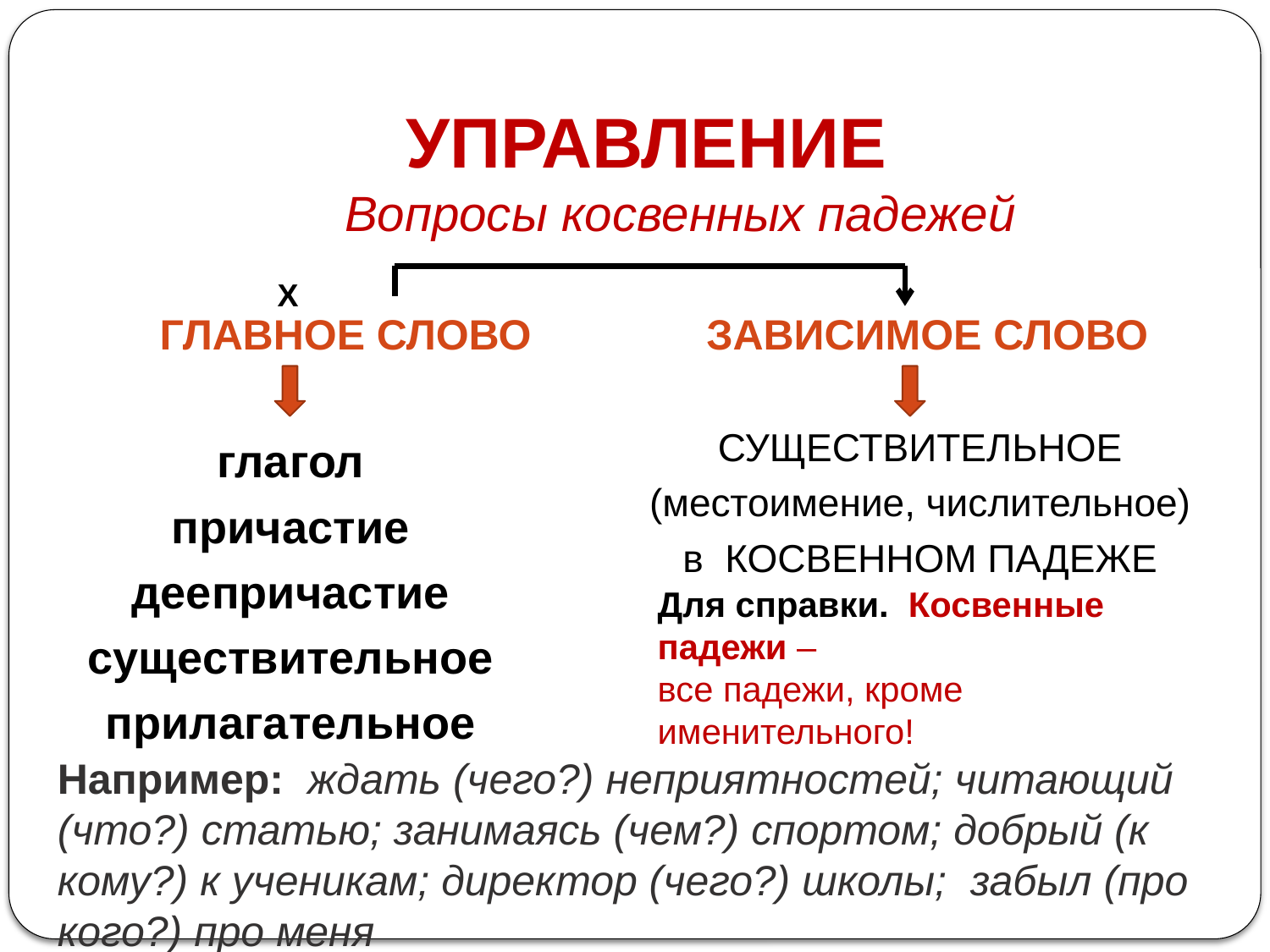

# УПРАВЛЕНИЕ
Вопросы косвенных падежей
Х
ГЛАВНОЕ СЛОВО
ЗАВИСИМОЕ СЛОВО

СУЩЕСТВИТЕЛЬНОЕ
(местоимение, числительное)
в  КОСВЕННОМ ПАДЕЖЕ
глагол
причастие
деепричастие
существительное
прилагательное

Для справки.  Косвенные падежи –
все падежи, кроме именительного!
Например:  ждать (чего?) неприятностей; читающий
(что?) статью; занимаясь (чем?) спортом; добрый (к кому?) к ученикам; директор (чего?) школы;  забыл (про кого?) про меня